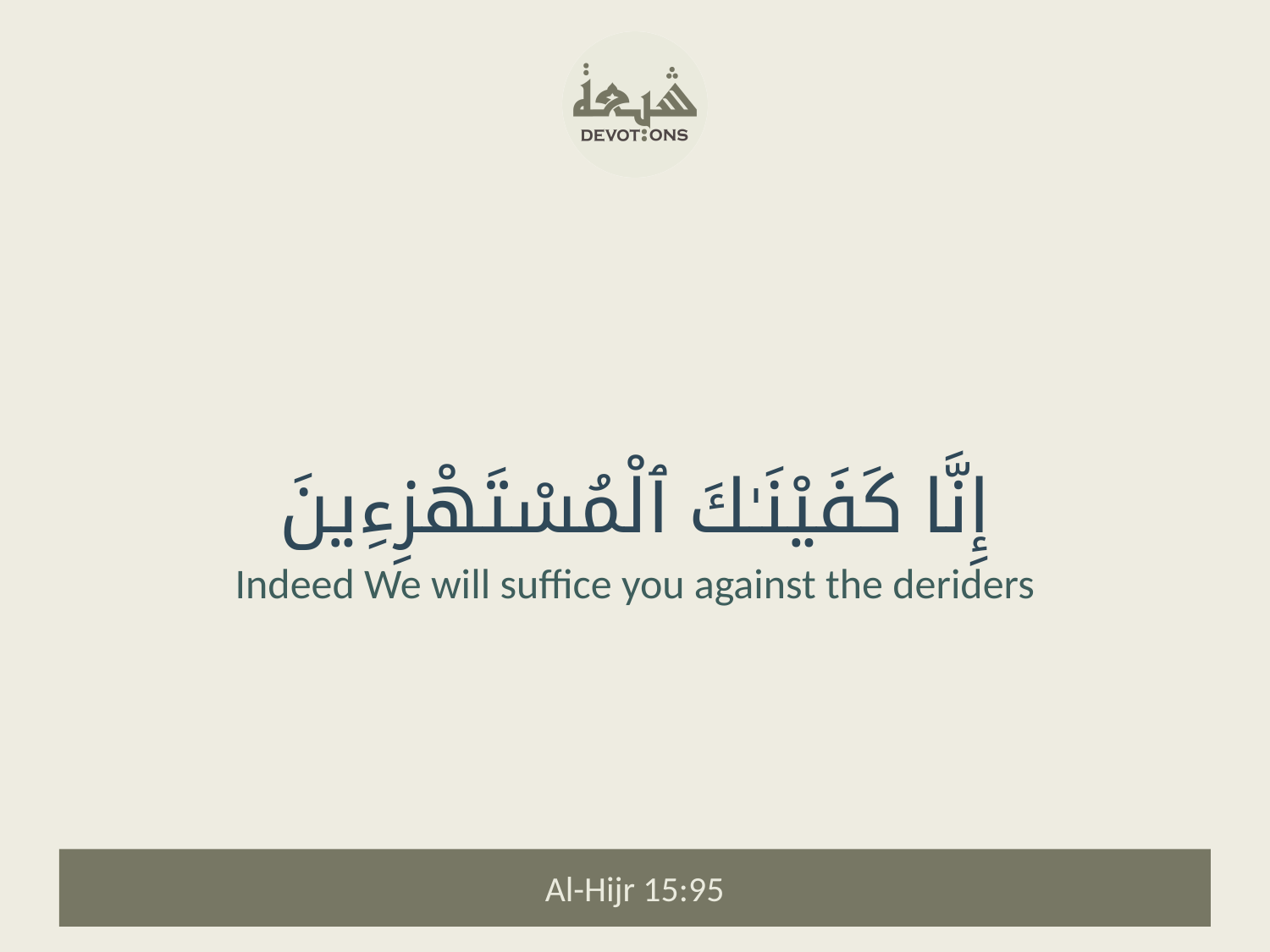

إِنَّا كَفَيْنَـٰكَ ٱلْمُسْتَهْزِءِينَ
Indeed We will suffice you against the deriders
Al-Hijr 15:95